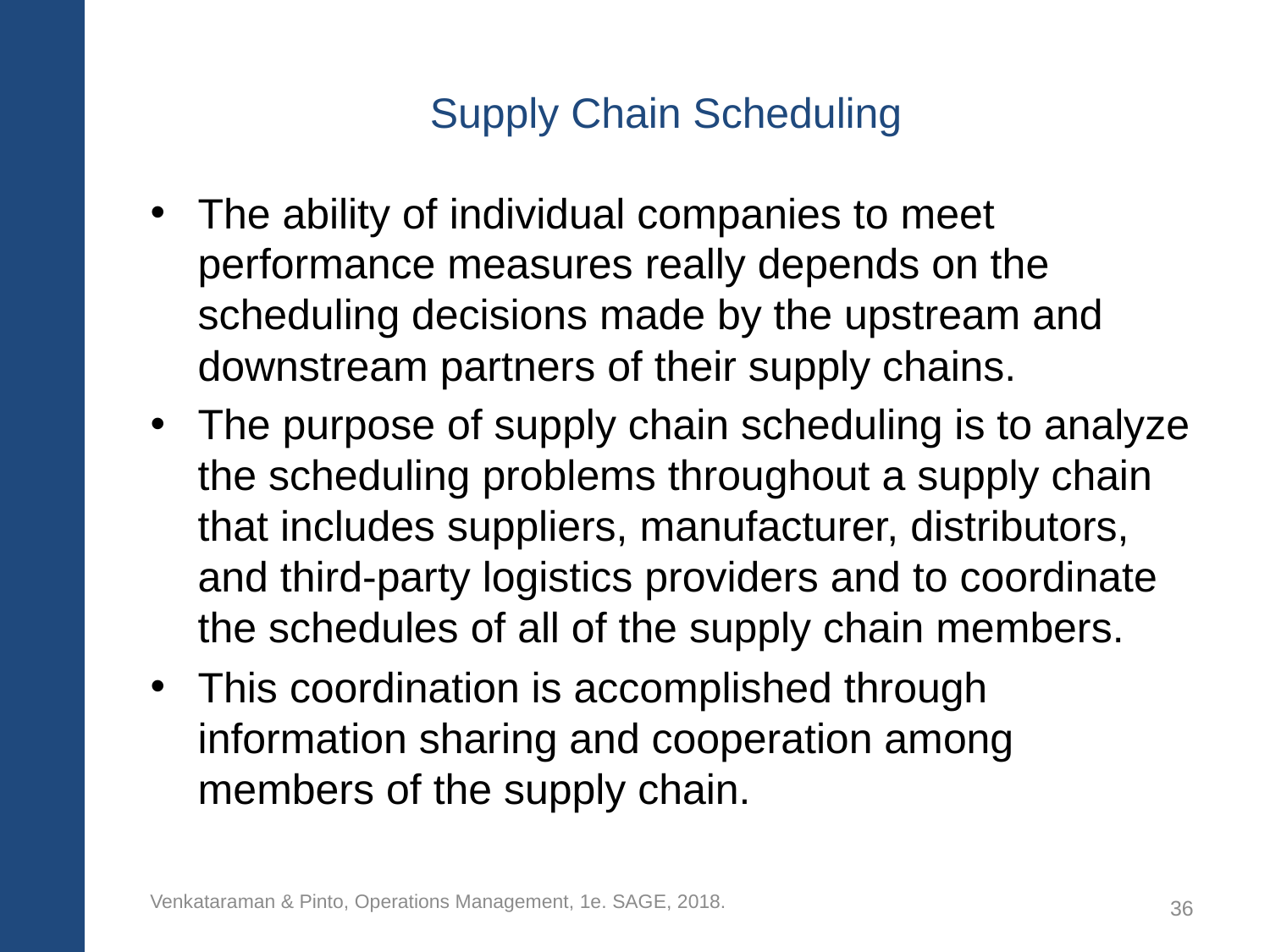

# Supply Chain Scheduling
The ability of individual companies to meet performance measures really depends on the scheduling decisions made by the upstream and downstream partners of their supply chains.
The purpose of supply chain scheduling is to analyze the scheduling problems throughout a supply chain that includes suppliers, manufacturer, distributors, and third-party logistics providers and to coordinate the schedules of all of the supply chain members.
This coordination is accomplished through information sharing and cooperation among members of the supply chain.
Venkataraman & Pinto, Operations Management, 1e. SAGE, 2018.
36